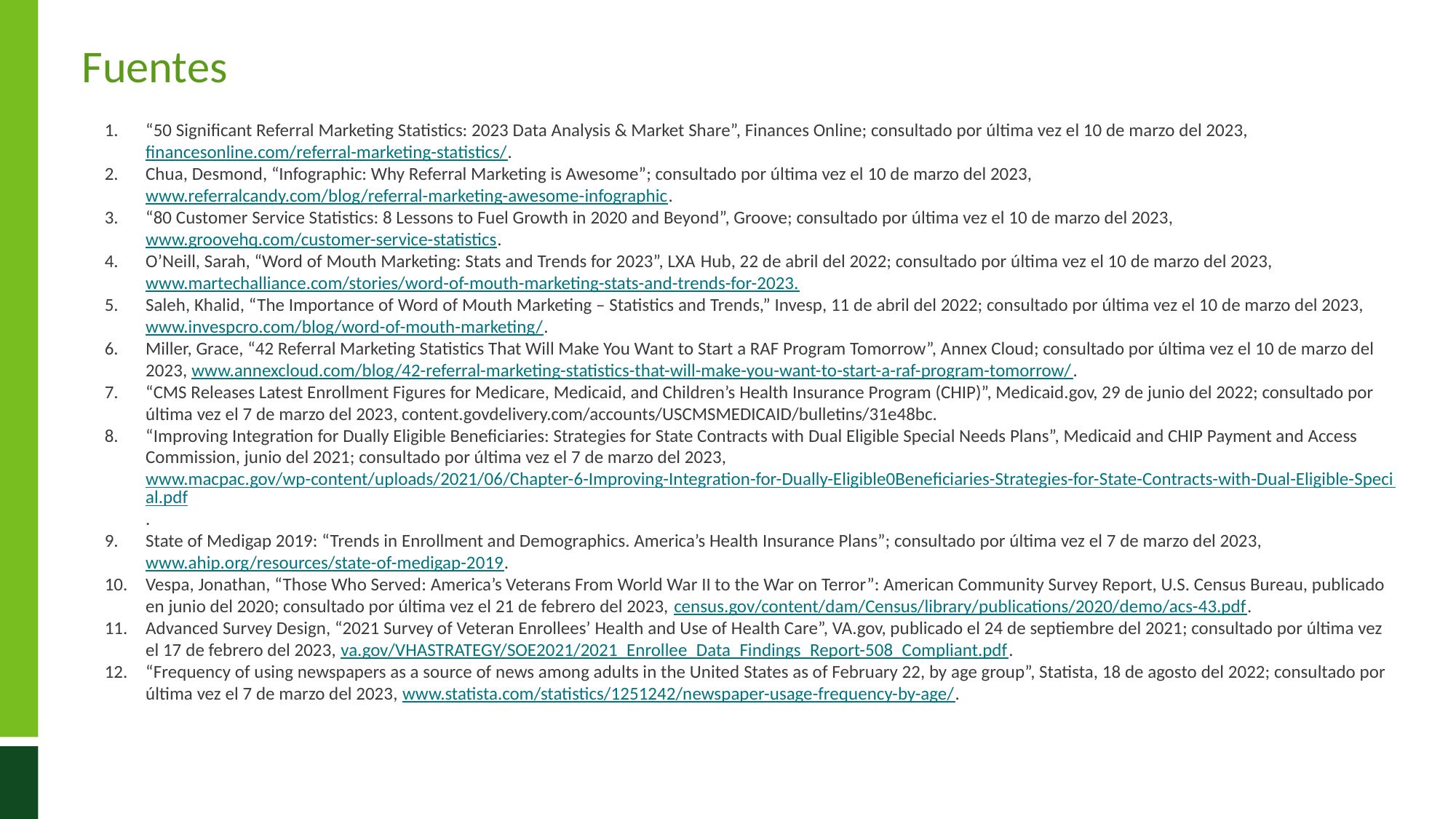

# Fuentes
“50 Significant Referral Marketing Statistics: 2023 Data Analysis & Market Share”, Finances Online; consultado por última vez el 10 de marzo del 2023, financesonline.com/referral-marketing-statistics/.
Chua, Desmond, “Infographic: Why Referral Marketing is Awesome”; consultado por última vez el 10 de marzo del 2023, www.referralcandy.com/blog/referral-marketing-awesome-infographic.
“80 Customer Service Statistics: 8 Lessons to Fuel Growth in 2020 and Beyond”, Groove; consultado por última vez el 10 de marzo del 2023, www.groovehq.com/customer-service-statistics.
O’Neill, Sarah, “Word of Mouth Marketing: Stats and Trends for 2023”, LXA Hub, 22 de abril del 2022; consultado por última vez el 10 de marzo del 2023, www.martechalliance.com/stories/word-of-mouth-marketing-stats-and-trends-for-2023.
Saleh, Khalid, “The Importance of Word of Mouth Marketing – Statistics and Trends,” Invesp, 11 de abril del 2022; consultado por última vez el 10 de marzo del 2023, www.invespcro.com/blog/word-of-mouth-marketing/.
Miller, Grace, “42 Referral Marketing Statistics That Will Make You Want to Start a RAF Program Tomorrow”, Annex Cloud; consultado por última vez el 10 de marzo del 2023, www.annexcloud.com/blog/42-referral-marketing-statistics-that-will-make-you-want-to-start-a-raf-program-tomorrow/.
“CMS Releases Latest Enrollment Figures for Medicare, Medicaid, and Children’s Health Insurance Program (CHIP)”, Medicaid.gov, 29 de junio del 2022; consultado por última vez el 7 de marzo del 2023, content.govdelivery.com/accounts/USCMSMEDICAID/bulletins/31e48bc.
“Improving Integration for Dually Eligible Beneficiaries: Strategies for State Contracts with Dual Eligible Special Needs Plans”, Medicaid and CHIP Payment and Access Commission, junio del 2021; consultado por última vez el 7 de marzo del 2023, www.macpac.gov/wp-content/uploads/2021/06/Chapter-6-Improving-Integration-for-Dually-Eligible0Beneficiaries-Strategies-for-State-Contracts-with-Dual-Eligible-Special.pdf.
State of Medigap 2019: “Trends in Enrollment and Demographics. America’s Health Insurance Plans”; consultado por última vez el 7 de marzo del 2023, www.ahip.org/resources/state-of-medigap-2019.
Vespa, Jonathan, “Those Who Served: America’s Veterans From World War II to the War on Terror”: American Community Survey Report, U.S. Census Bureau, publicado en junio del 2020; consultado por última vez el 21 de febrero del 2023, census.gov/content/dam/Census/library/publications/2020/demo/acs-43.pdf.
Advanced Survey Design, “2021 Survey of Veteran Enrollees’ Health and Use of Health Care”, VA.gov, publicado el 24 de septiembre del 2021; consultado por última vez el 17 de febrero del 2023, va.gov/VHASTRATEGY/SOE2021/2021_Enrollee_Data_Findings_Report-508_Compliant.pdf.
“Frequency of using newspapers as a source of news among adults in the United States as of February 22, by age group”, Statista, 18 de agosto del 2022; consultado por última vez el 7 de marzo del 2023, www.statista.com/statistics/1251242/newspaper-usage-frequency-by-age/.